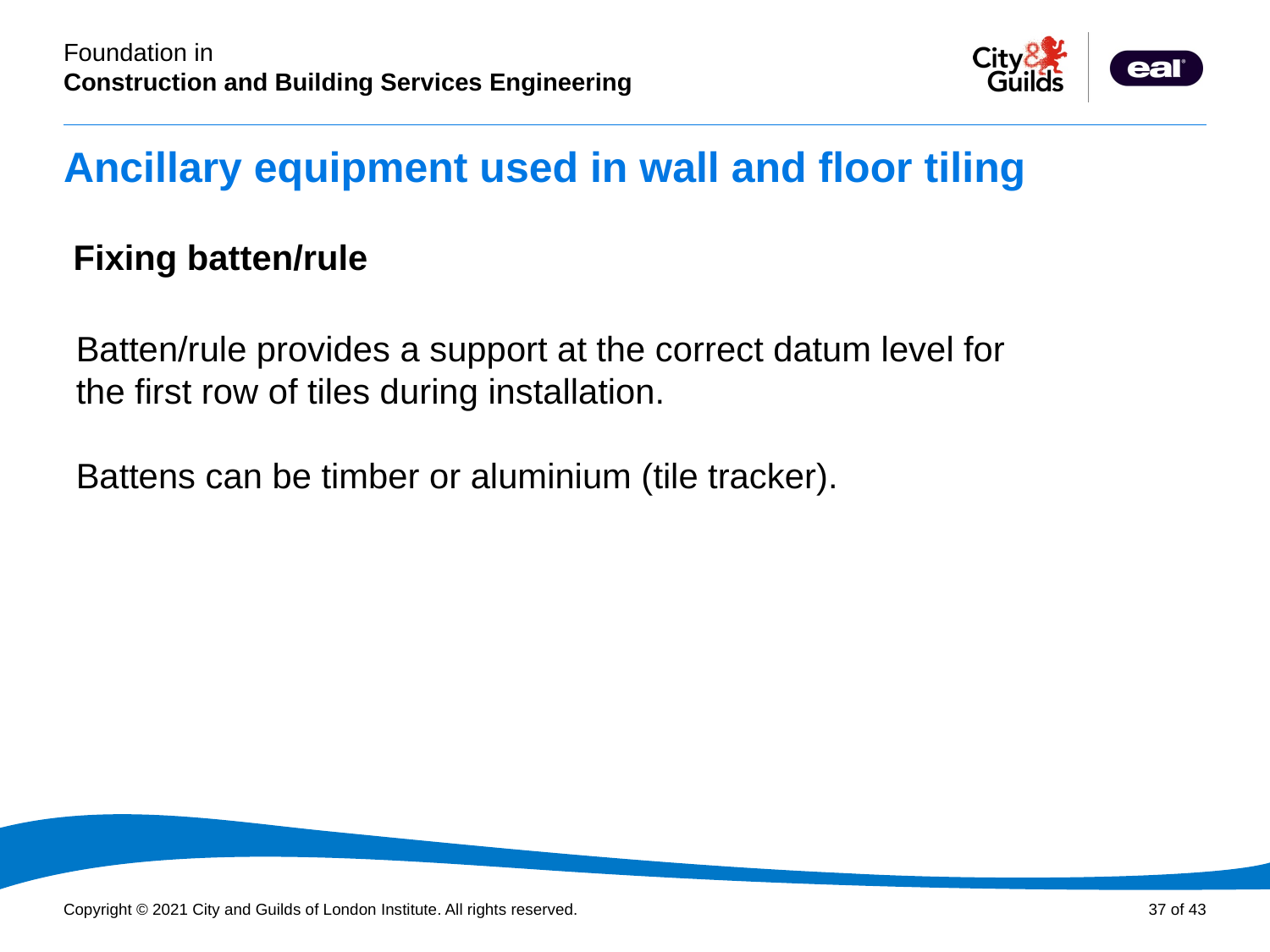

# Ancillary equipment used in wall and floor tiling
Fixing batten/rule

Batten/rule provides a support at the correct datum level for the first row of tiles during installation.

Battens can be timber or aluminium (tile tracker).